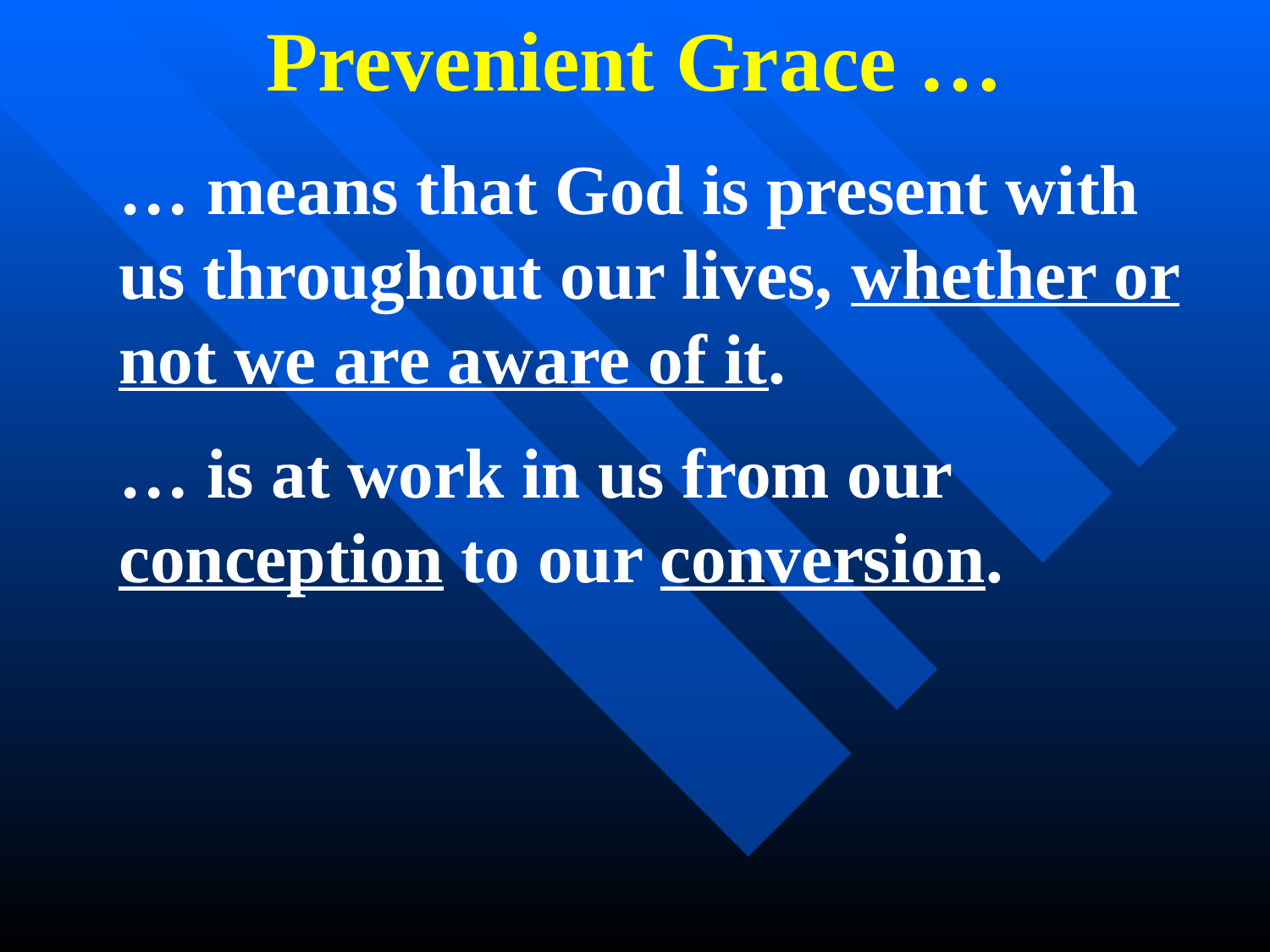

Prevenient Grace …
… means that God is present with us throughout our lives, whether or not we are aware of it.

… is at work in us from our conception to our conversion.